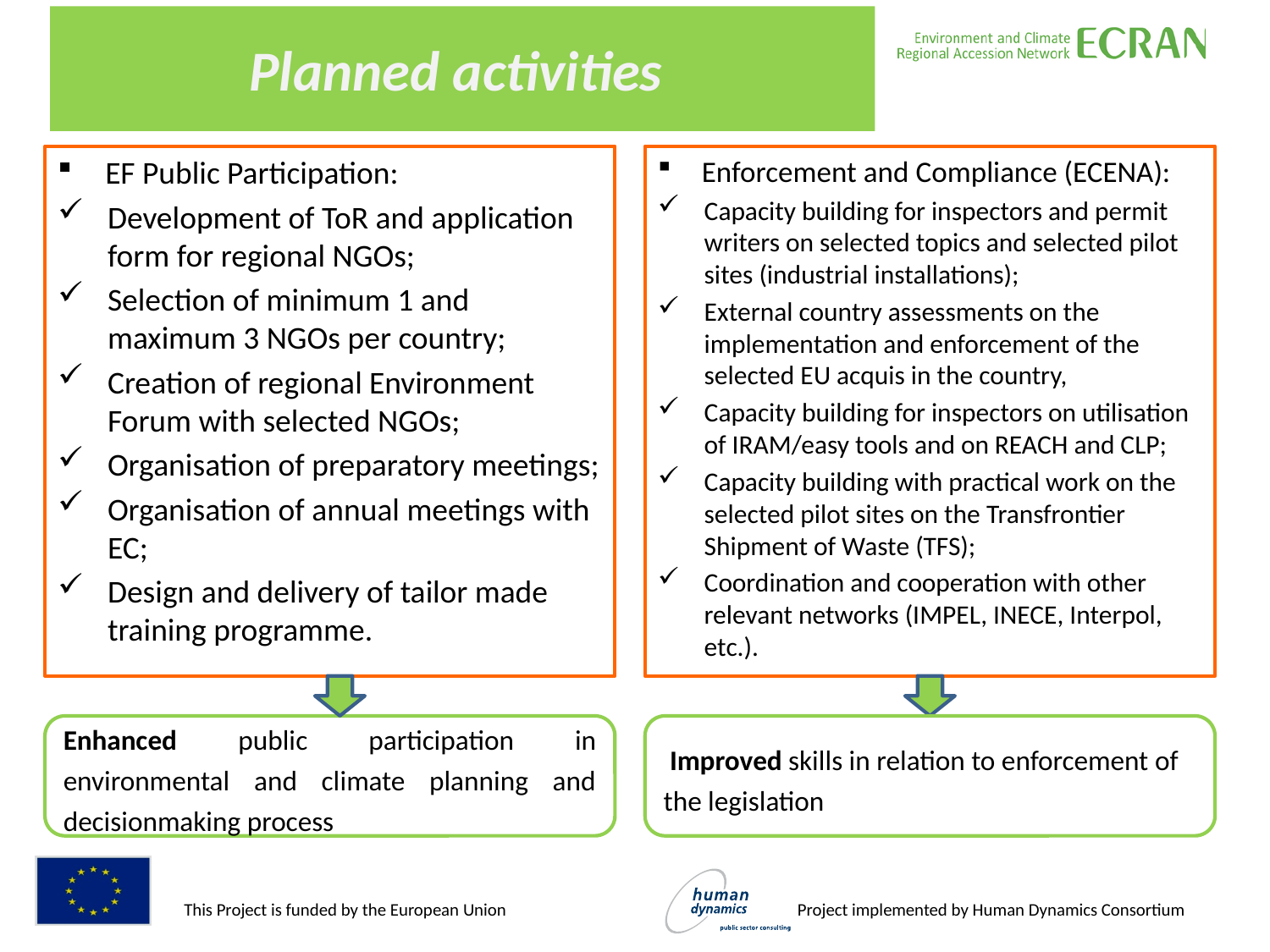

# Planned activities
Enforcement and Compliance (ECENA):
Capacity building for inspectors and permit writers on selected topics and selected pilot sites (industrial installations);
External country assessments on the implementation and enforcement of the selected EU acquis in the country,
Capacity building for inspectors on utilisation of IRAM/easy tools and on REACH and CLP;
Capacity building with practical work on the selected pilot sites on the Transfrontier Shipment of Waste (TFS);
Coordination and cooperation with other relevant networks (IMPEL, INECE, Interpol, etc.).
EF Public Participation:
Development of ToR and application form for regional NGOs;
Selection of minimum 1 and maximum 3 NGOs per country;
Creation of regional Environment Forum with selected NGOs;
Organisation of preparatory meetings;
Organisation of annual meetings with EC;
Design and delivery of tailor made training programme.

Enhanced public participation in environmental and climate planning and decisionmaking process
 Improved skills in relation to enforcement of the legislation